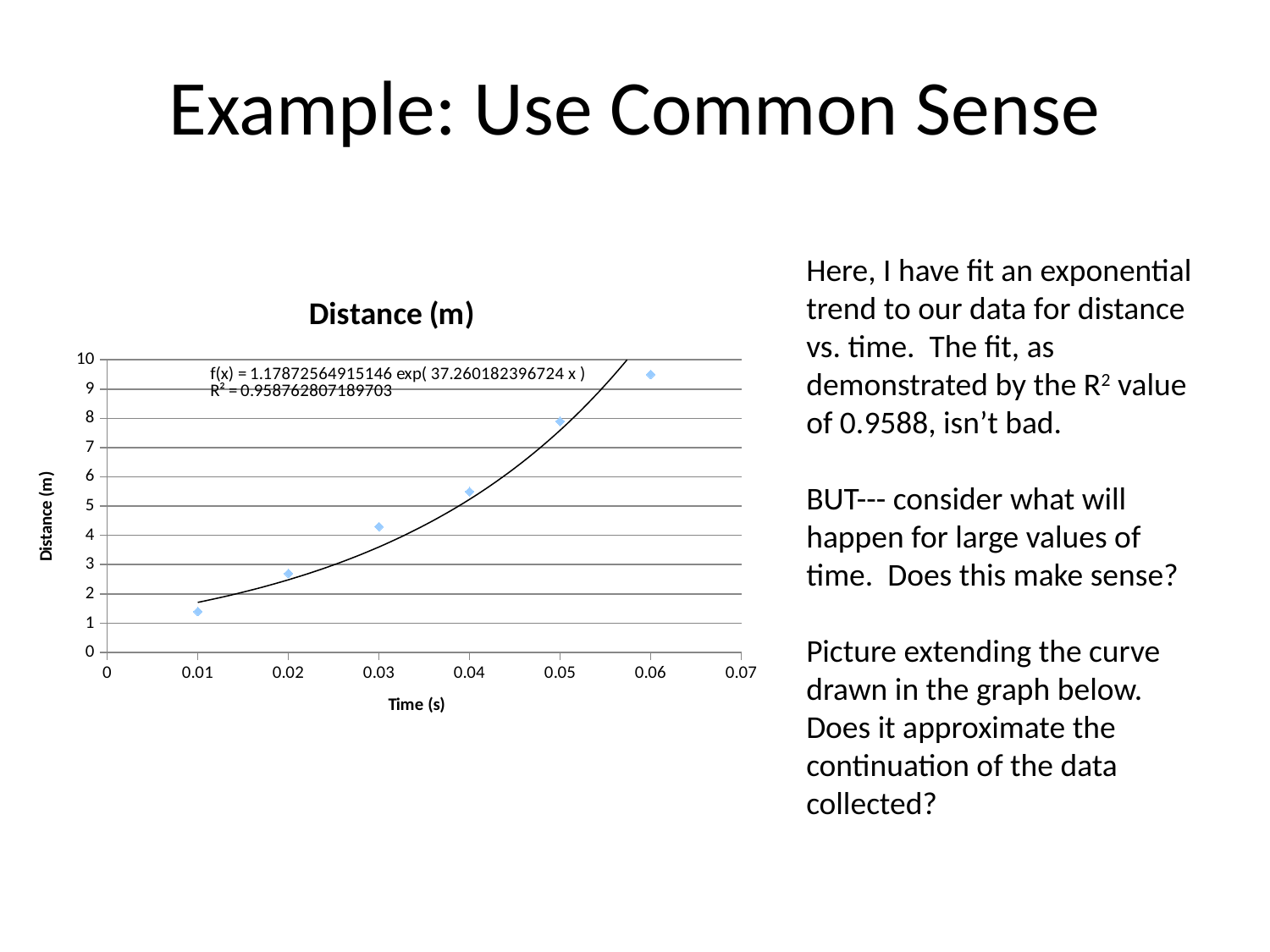

# Example: Use Common Sense
Here, I have fit an exponential trend to our data for distance vs. time.  The fit, as demonstrated by the R2 value of 0.9588, isn’t bad.

BUT--- consider what will happen for large values of time.  Does this make sense?

Picture extending the curve drawn in the graph below.  Does it approximate the continuation of the data collected?

### Chart:

| Category | Distance (m) |
|---|---|